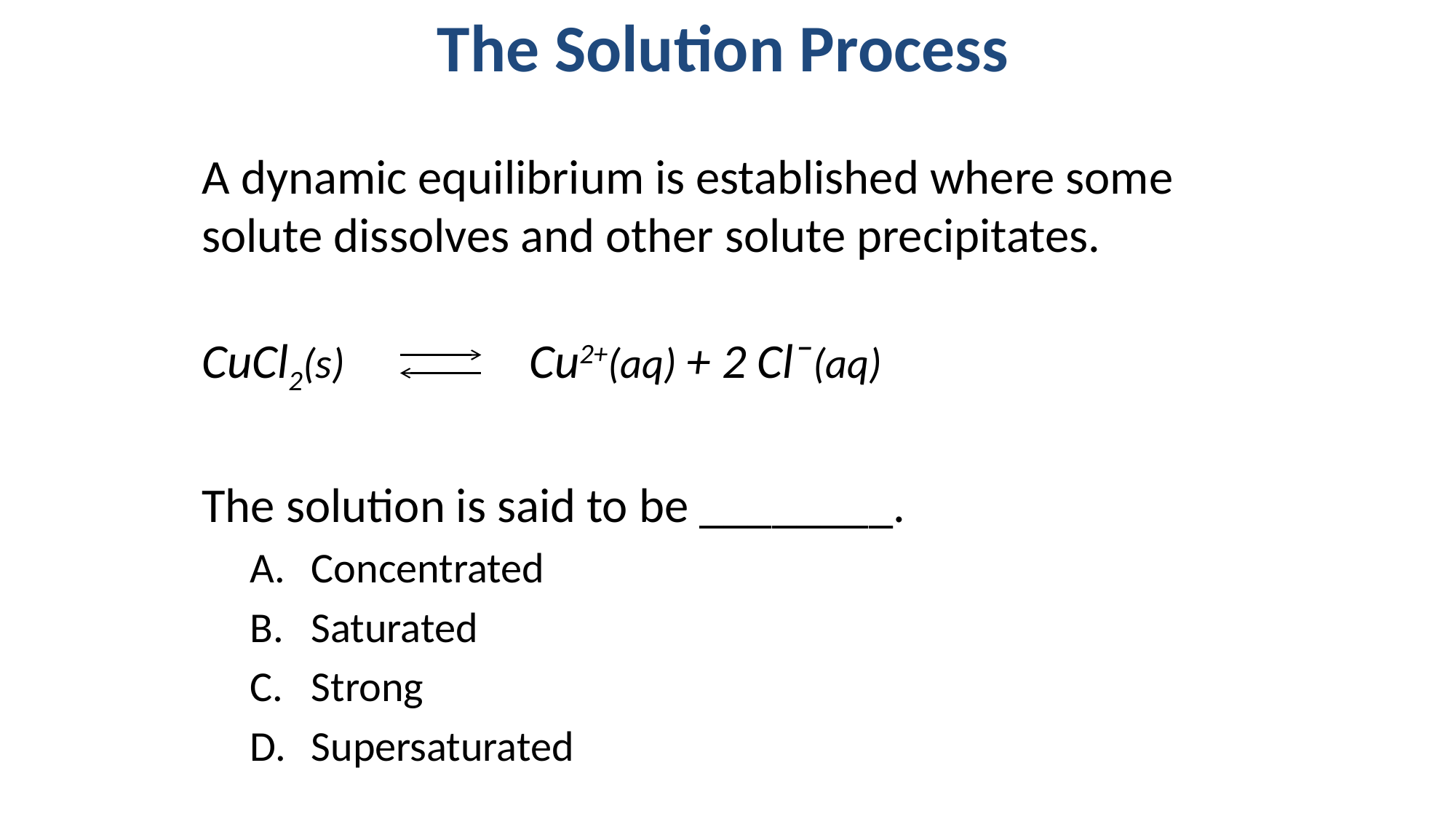

The Solution Process
A dynamic equilibrium is established where some solute dissolves and other solute precipitates.
CuCl2(s)		Cu2+(aq) + 2 Cl¯(aq)

The solution is said to be ________.
Concentrated
Saturated
Strong
Supersaturated